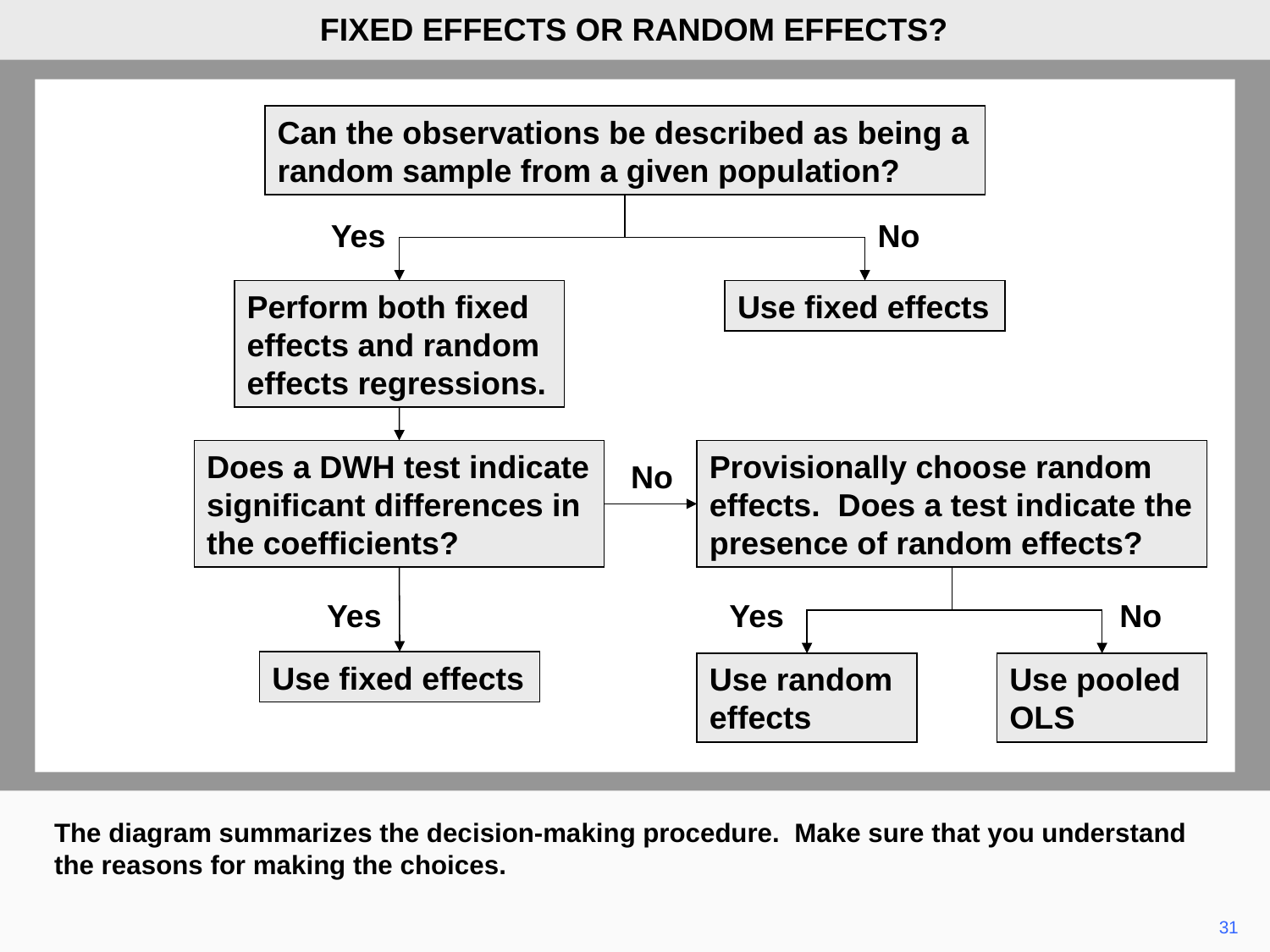

FIXED EFFECTS OR RANDOM EFFECTS?

Can the observations be described as being a random sample from a given population?
Yes
No

Perform both fixed effects and random effects regressions.
Use fixed effects
Does a DWH test indicate significant differences in the coefficients?
Provisionally choose random effects.  Does a test indicate the presence of random effects?
No
Yes
Yes
No
Use fixed effects
Use random effects
Use pooled OLS

The diagram summarizes the decision-making procedure.  Make sure that you understand the reasons for making the choices.
31